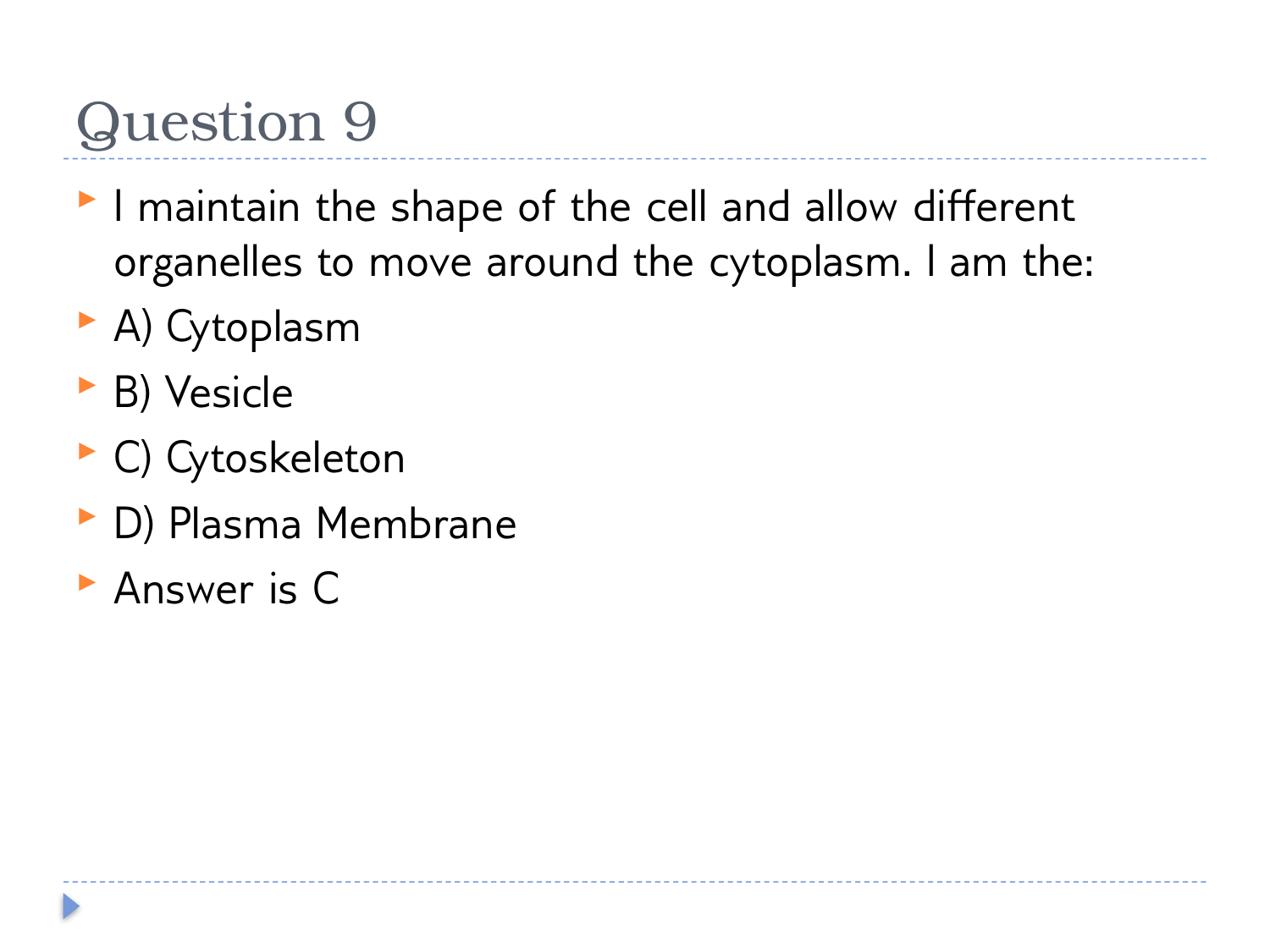

# Question 9
I maintain the shape of the cell and allow different organelles to move around the cytoplasm. I am the:
A) Cytoplasm
B) Vesicle
C) Cytoskeleton
D) Plasma Membrane
Answer is C